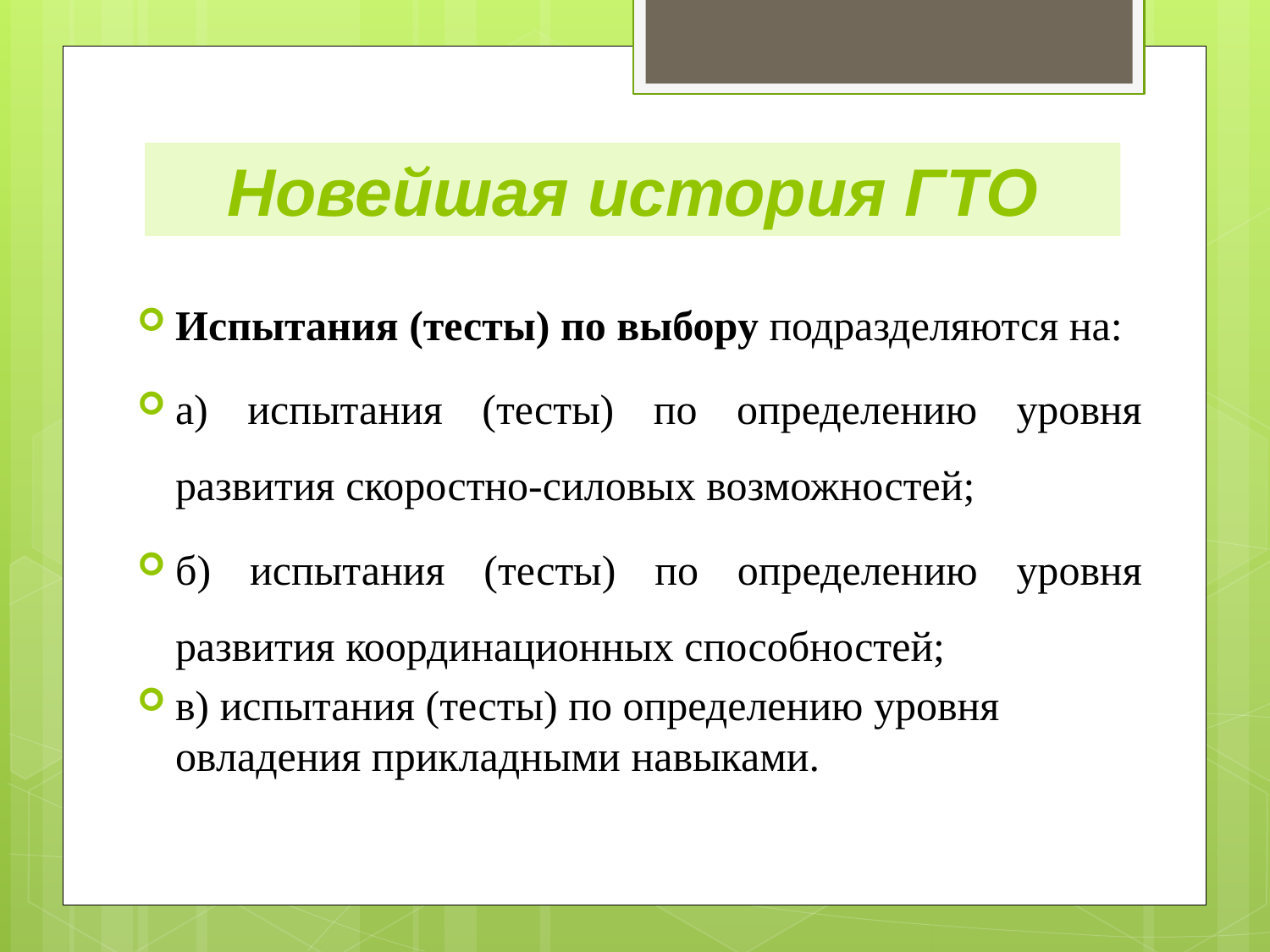

# Новейшая история ГТО
Испытания (тесты) по выбору подразделяются на:
а) испытания (тесты) по определению уровня развития скоростно-силовых возможностей;
б) испытания (тесты) по определению уровня развития координационных способностей;
в) испытания (тесты) по определению уровня овладения прикладными навыками.